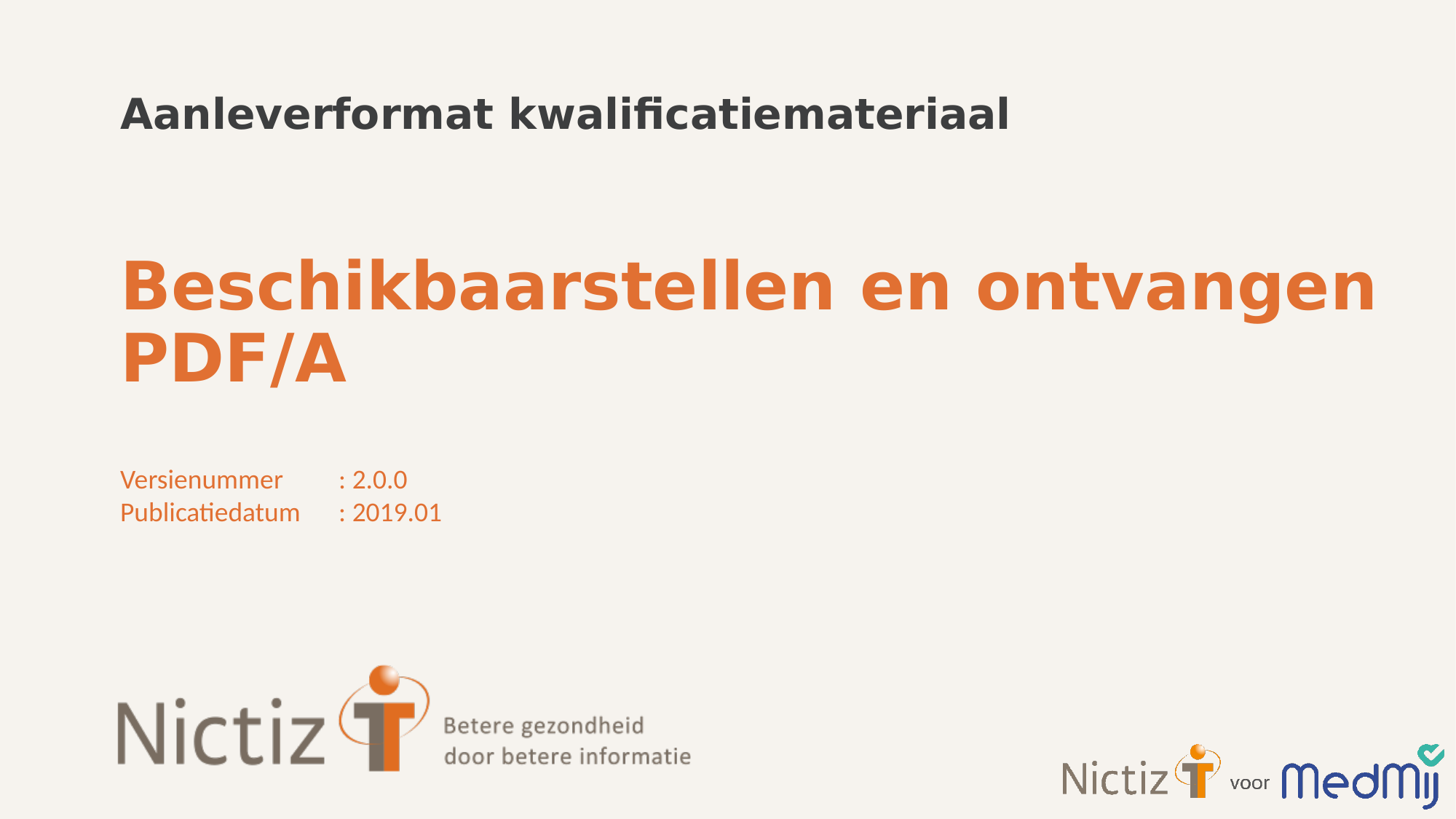

Aanleverformat kwalificatiemateriaal
# Beschikbaarstellen en ontvangen PDF/A
Versienummer 	: 2.0.0
Publicatiedatum	: 2019.01